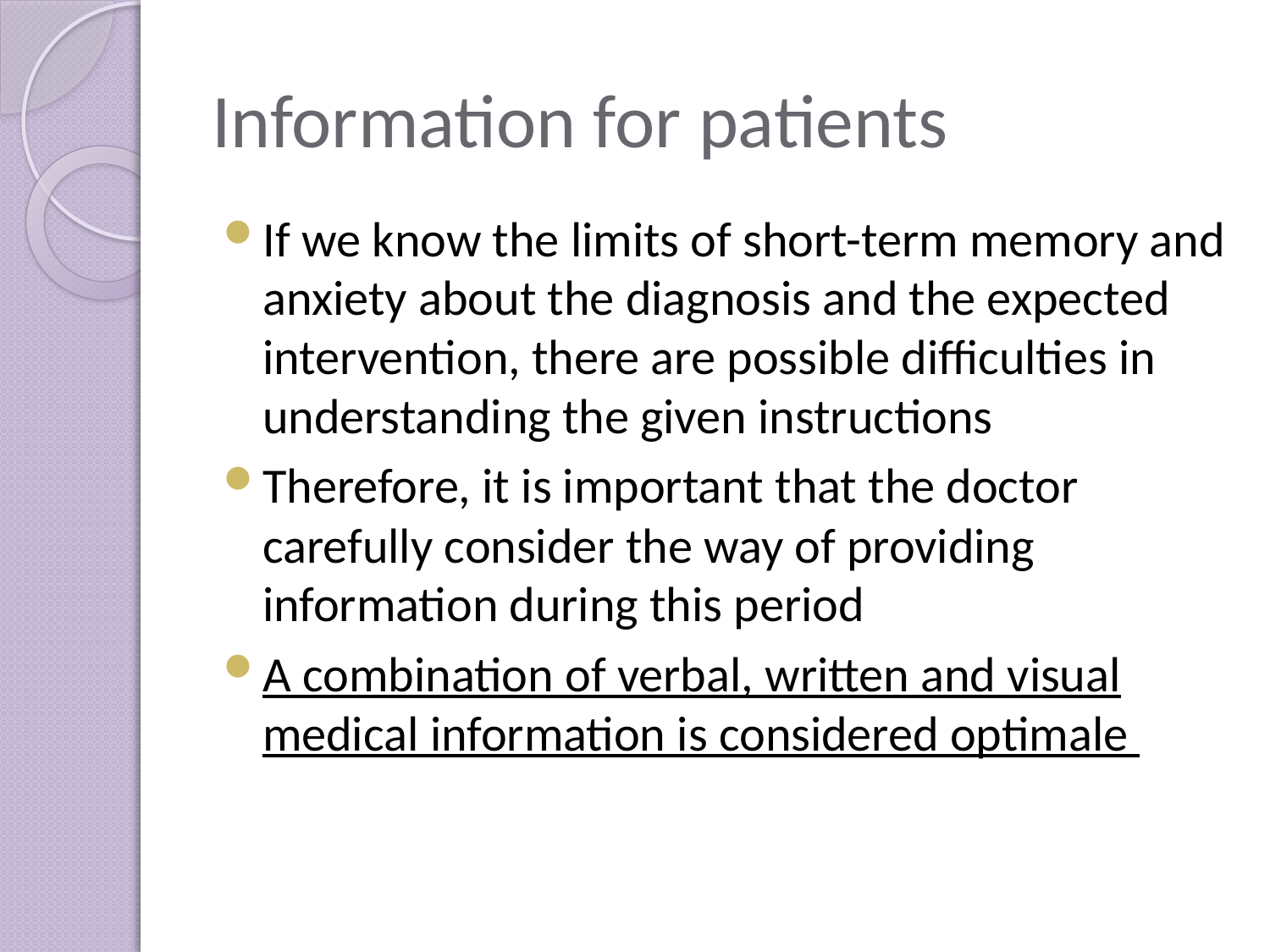

# Information for patients
If we know the limits of short-term memory and anxiety about the diagnosis and the expected intervention, there are possible difficulties in understanding the given instructions
Therefore, it is important that the doctor carefully consider the way of providing information during this period
A combination of verbal, written and visual medical information is considered optimalе